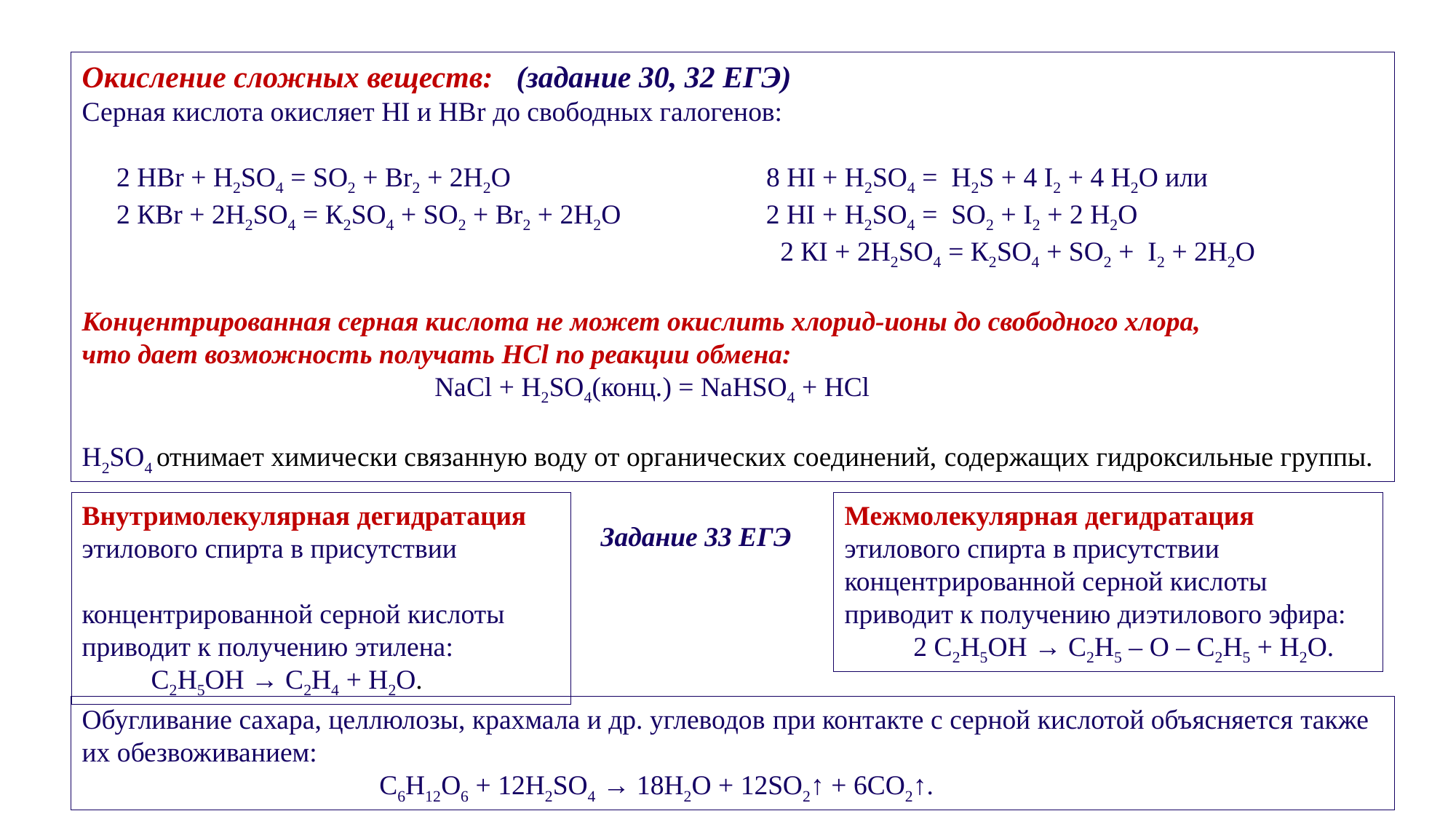

Окисление сложных веществ:   (задание 30, 32 ЕГЭ)
Серная кислота окисляет HI и НВr до свободных галогенов:
     2 HВr + Н2SO4 = SO2 + Вr2 + 2Н2О                                     8 HI + Н2SO4 =  H2S + 4 I2 + 4 Н2О или
     2 КВr + 2Н2SO4 = К2SО4 + SO2 + Вr2 + 2Н2О                     2 HI + Н2SO4 =  SO2 + I2 + 2 Н2О
                                                                                                     2 КI + 2Н2SО4 = К2SO4 + SO2 +  I2 + 2Н2О

Концентрированная серная кислота не может окислить хлорид-ионы до свободного хлора,
что дает возможность получать НСl по реакции обмена:
                                                   NаСl + Н2SO4(конц.) = NаНSO4 + НСl

Н2SO4 отнимает химически связанную воду от органических соединений, содержащих гидроксильные группы.
Внутримолекулярная дегидратация
этилового спирта в присутствии
концентрированной серной кислоты
приводит к получению этилена:
          С2Н5ОН → С2Н4 + Н2О.
Межмолекулярная дегидратация
этилового спирта в присутствии
концентрированной серной кислоты
приводит к получению диэтилового эфира:
          2 С2Н5ОН → С2Н5 – O – С2Н5 + Н2О.
Задание 33 ЕГЭ
Обугливание сахара, целлюлозы, крахмала и др. углеводов при контакте с серной кислотой объясняется также их обезвоживанием:
                                           C6H12O6 + 12H2SO4 → 18H2O + 12SO2↑ + 6CO2↑.